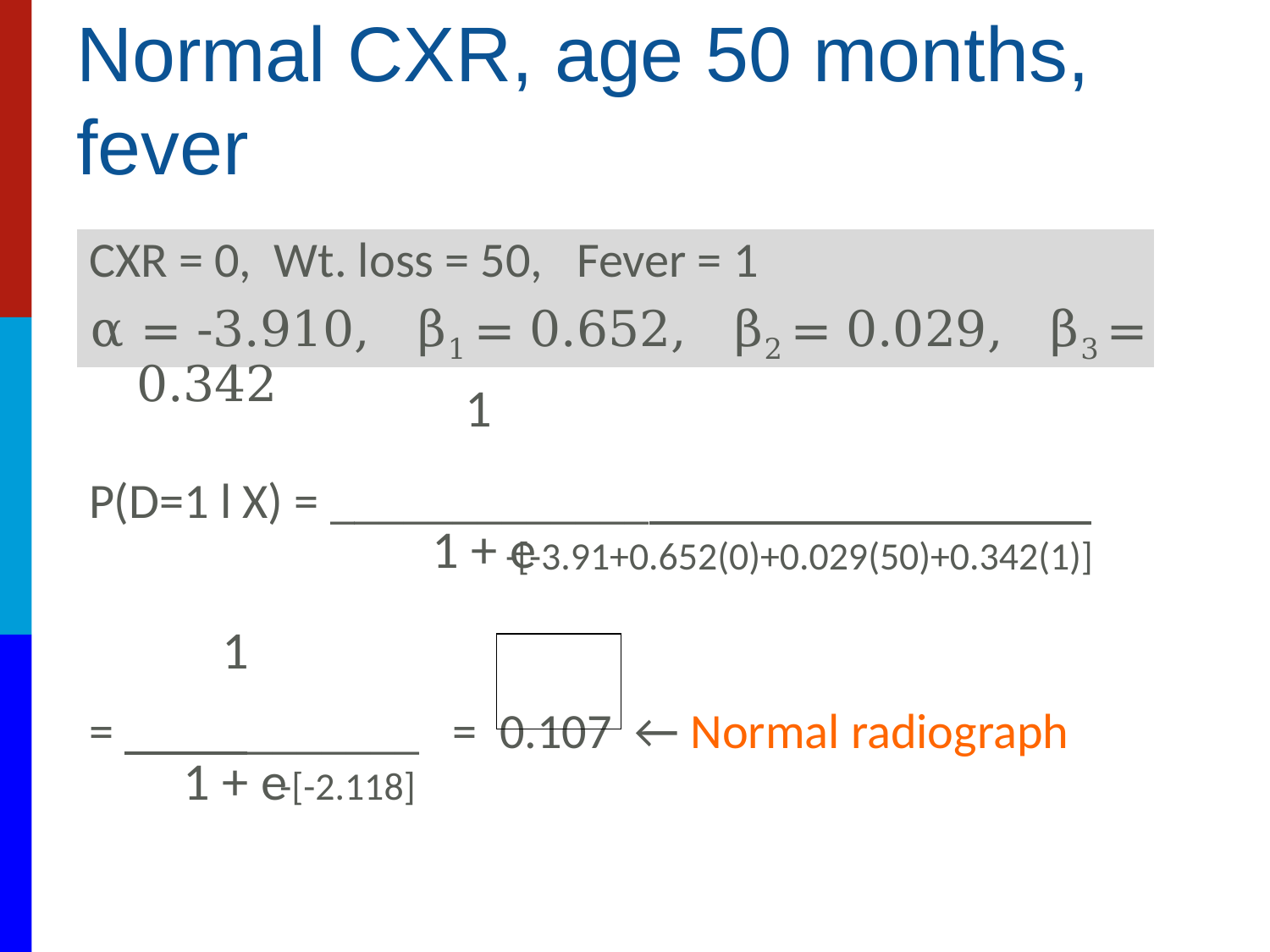

# Normal CXR, age 50 months, fever

CXR = 0,  Wt. loss = 50,   Fever = 1
α = -3.910,   β1 = 0.652,   β2 = 0.029,   β3 = 0.342

P(D=1 l X) = _______________________________
                                                -[-3.91+0.652(0)+0.029(50)+0.342(1)]

= ____________   =  0.107  ← Normal radiograph
                      -[-2.118]

1
1 + e
1

1 + e